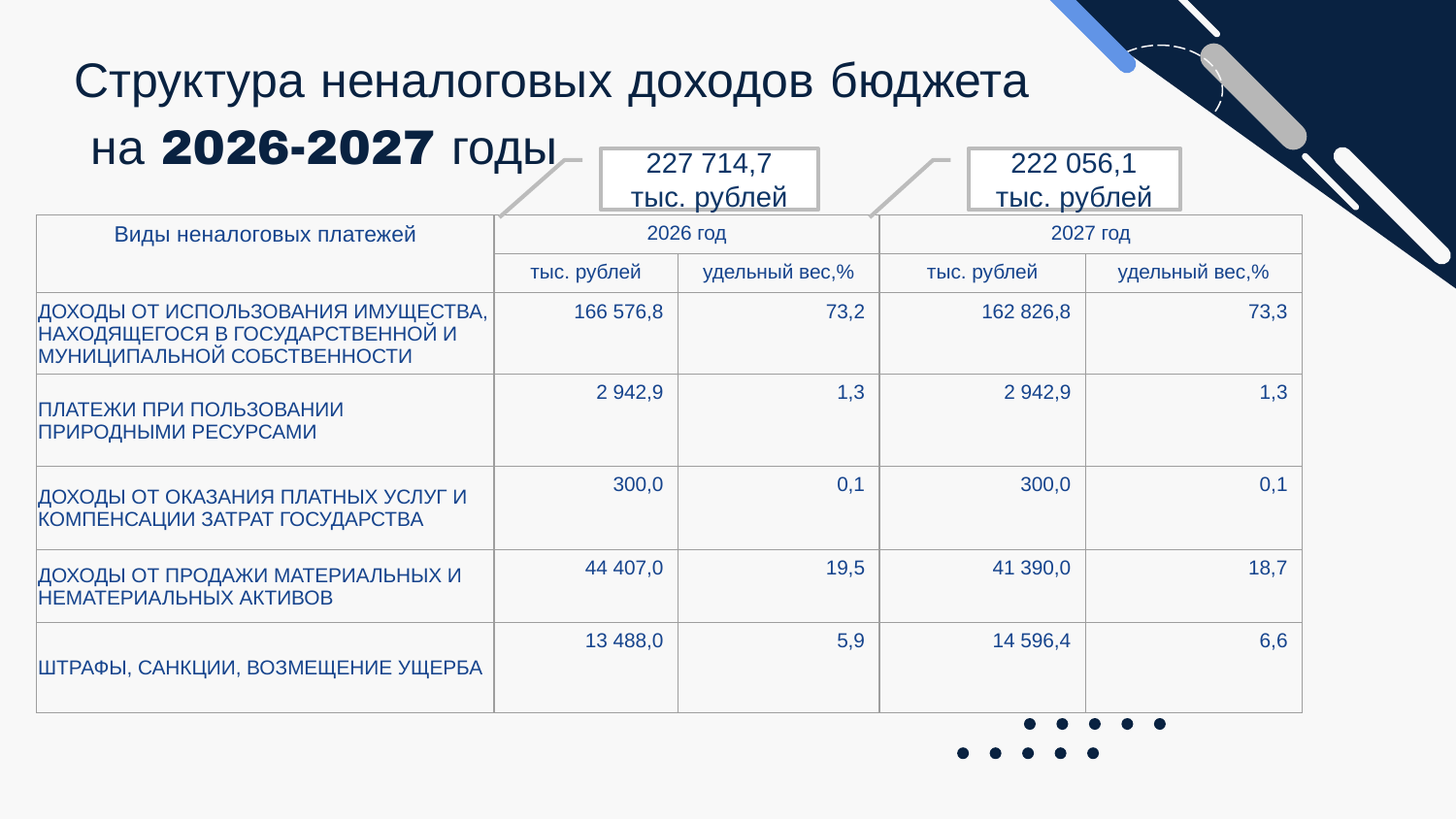

Структура неналоговых доходов бюджета
 на 2026-2027 годы
227 714,7 тыс. рублей
222 056,1 тыс. рублей

| Виды неналоговых платежей | 2026 год |  | 2027 год |  |
| --- | --- | --- | --- | --- |
|  | тыс. рублей | удельный вес,% | тыс. рублей | удельный вес,% |
| ДОХОДЫ ОТ ИСПОЛЬЗОВАНИЯ ИМУЩЕСТВА, НАХОДЯЩЕГОСЯ В ГОСУДАРСТВЕННОЙ И МУНИЦИПАЛЬНОЙ СОБСТВЕННОСТИ | 166 576,8 | 73,2 | 162 826,8 | 73,3 |
| ПЛАТЕЖИ ПРИ ПОЛЬЗОВАНИИ ПРИРОДНЫМИ РЕСУРСАМИ | 2 942,9 | 1,3 | 2 942,9 | 1,3 |
| ДОХОДЫ ОТ ОКАЗАНИЯ ПЛАТНЫХ УСЛУГ И КОМПЕНСАЦИИ ЗАТРАТ ГОСУДАРСТВА | 300,0 | 0,1 | 300,0 | 0,1 |
| ДОХОДЫ ОТ ПРОДАЖИ МАТЕРИАЛЬНЫХ И НЕМАТЕРИАЛЬНЫХ АКТИВОВ | 44 407,0 | 19,5 | 41 390,0 | 18,7 |
| ШТРАФЫ, САНКЦИИ, ВОЗМЕЩЕНИЕ УЩЕРБА | 13 488,0 | 5,9 | 14 596,4 | 6,6 |